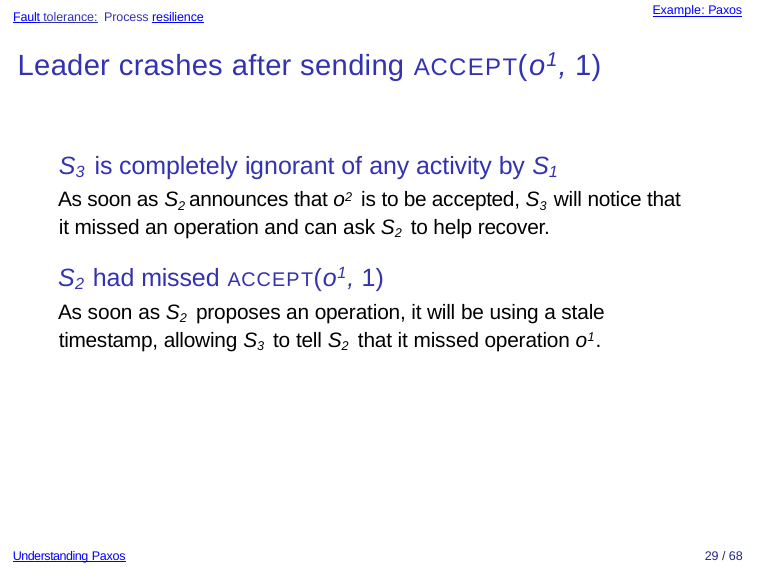

Fault tolerance: Process resilience

Leader crashes after sending ACCEPT(o1, 1)
Example: Paxos
S3 is completely ignorant of any activity by S1
As soon as S2 announces that o2  is to be accepted, S3  will notice that  it missed an operation and can ask S2 to help recover.
S2  had missed ACCEPT(o1, 1)
As soon as S2 proposes an operation, it will be using a stale  timestamp, allowing S3 to tell S2 that it missed operation o1.
Understanding Paxos
29 / 68